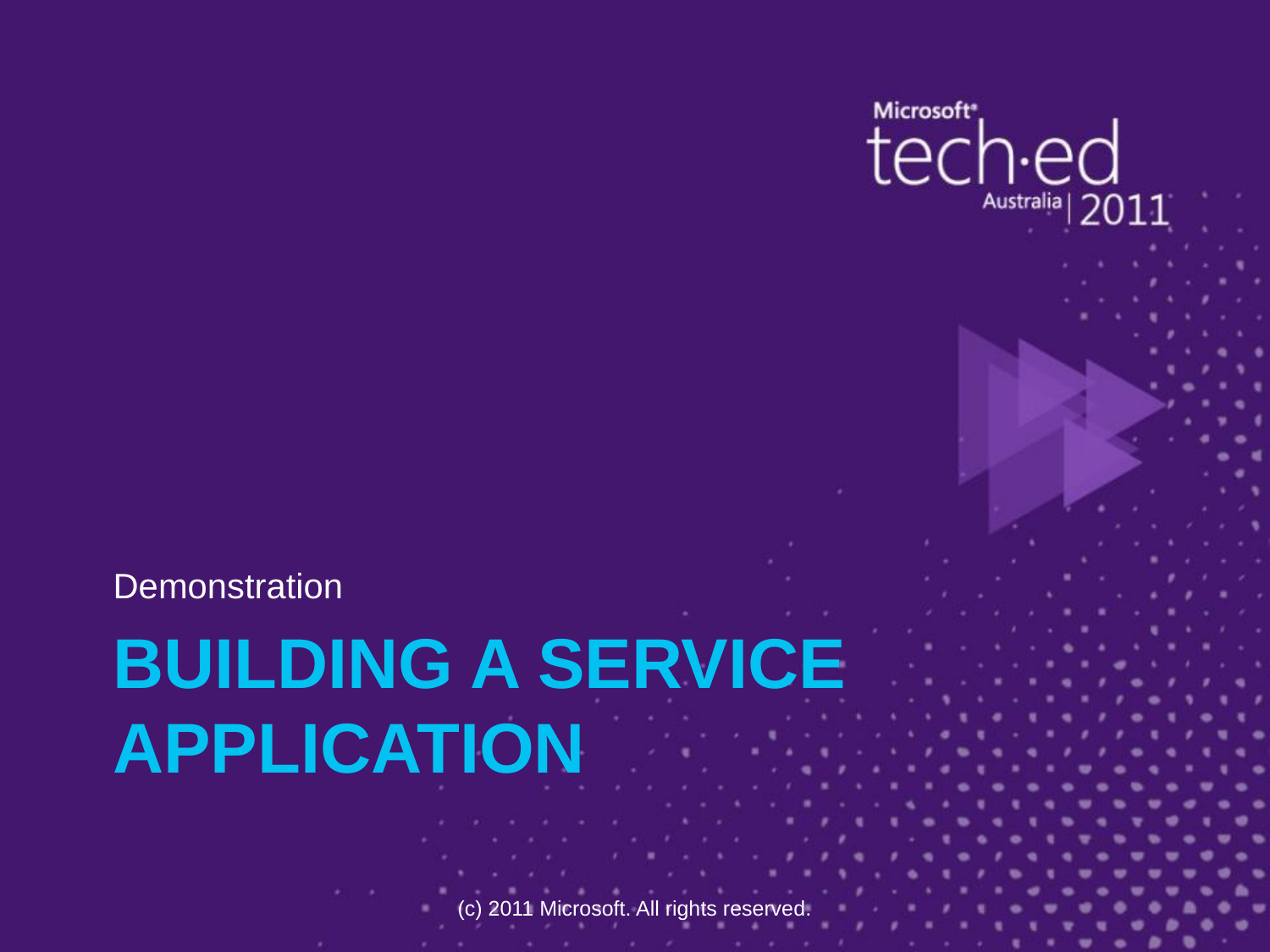

Demonstration
# Building a Service Application
(c) 2011 Microsoft. All rights reserved.